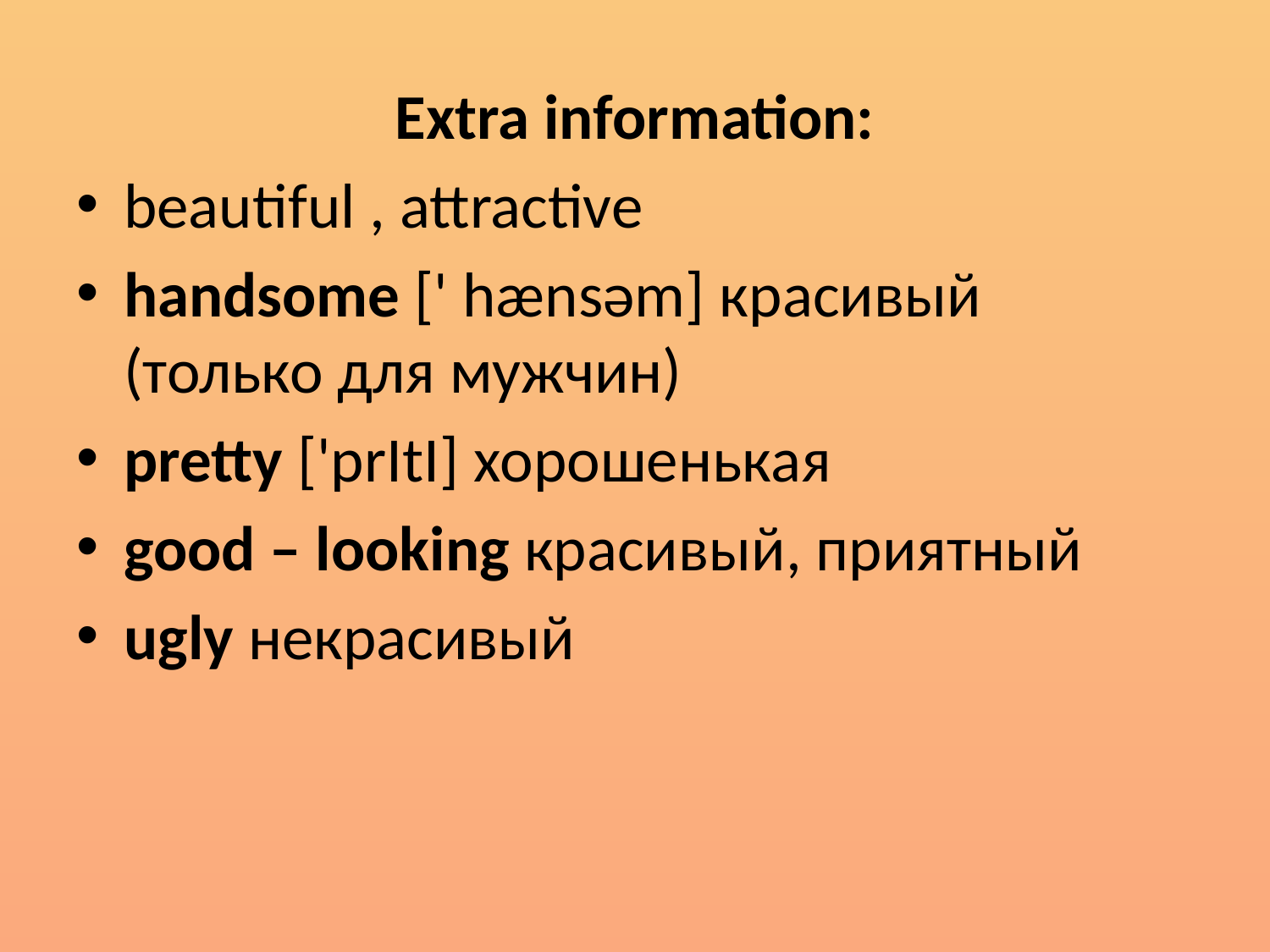

Extra information:
beautiful , attractive
handsome [' hænsәm] красивый (только для мужчин)
pretty ['prItI] хорошенькая
good – looking красивый, приятный
ugly некрасивый